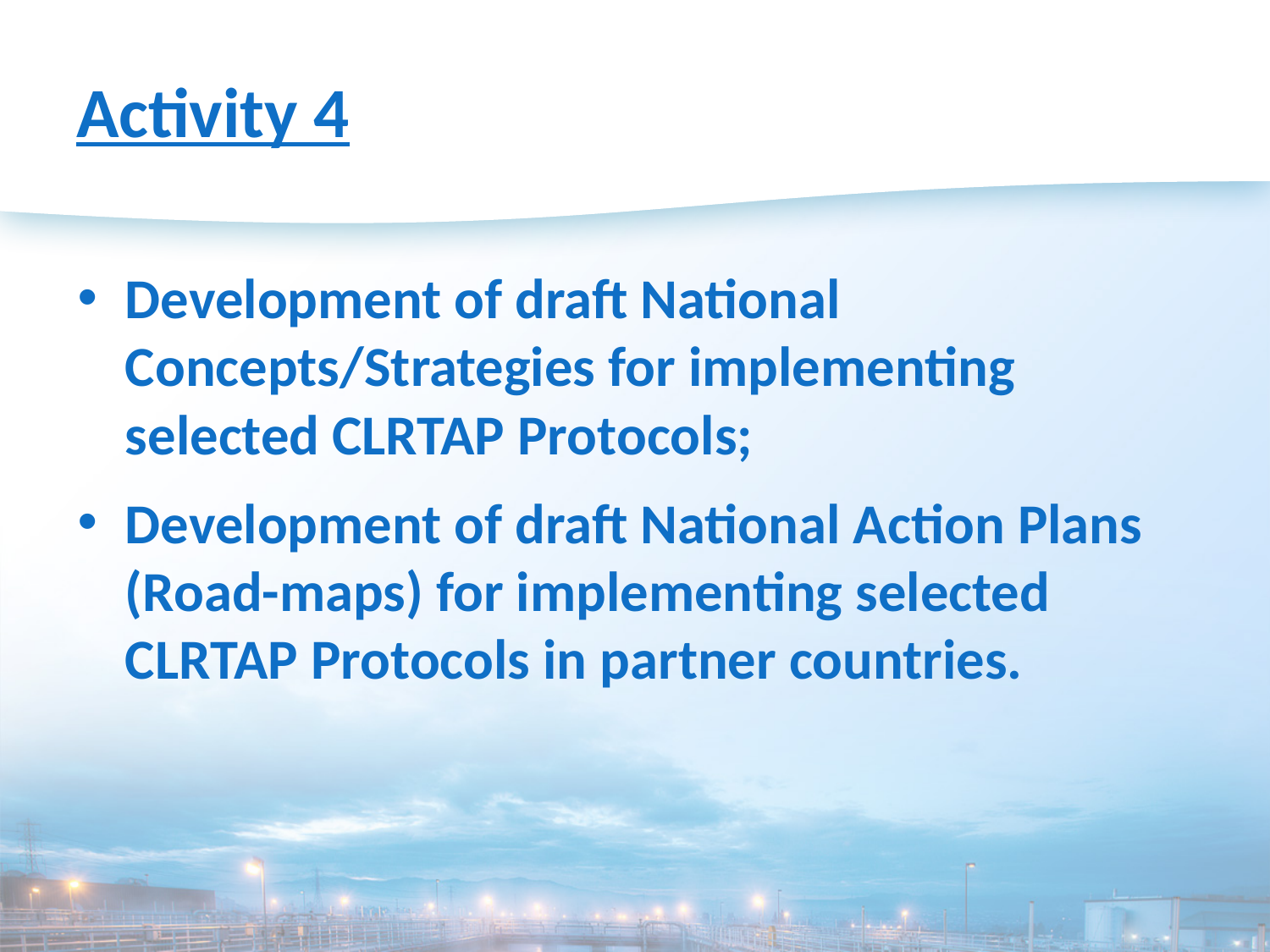

# Activity 4
Development of draft National Concepts/Strategies for implementing selected CLRTAP Protocols;
Development of draft National Action Plans (Road-maps) for implementing selected CLRTAP Protocols in partner countries.